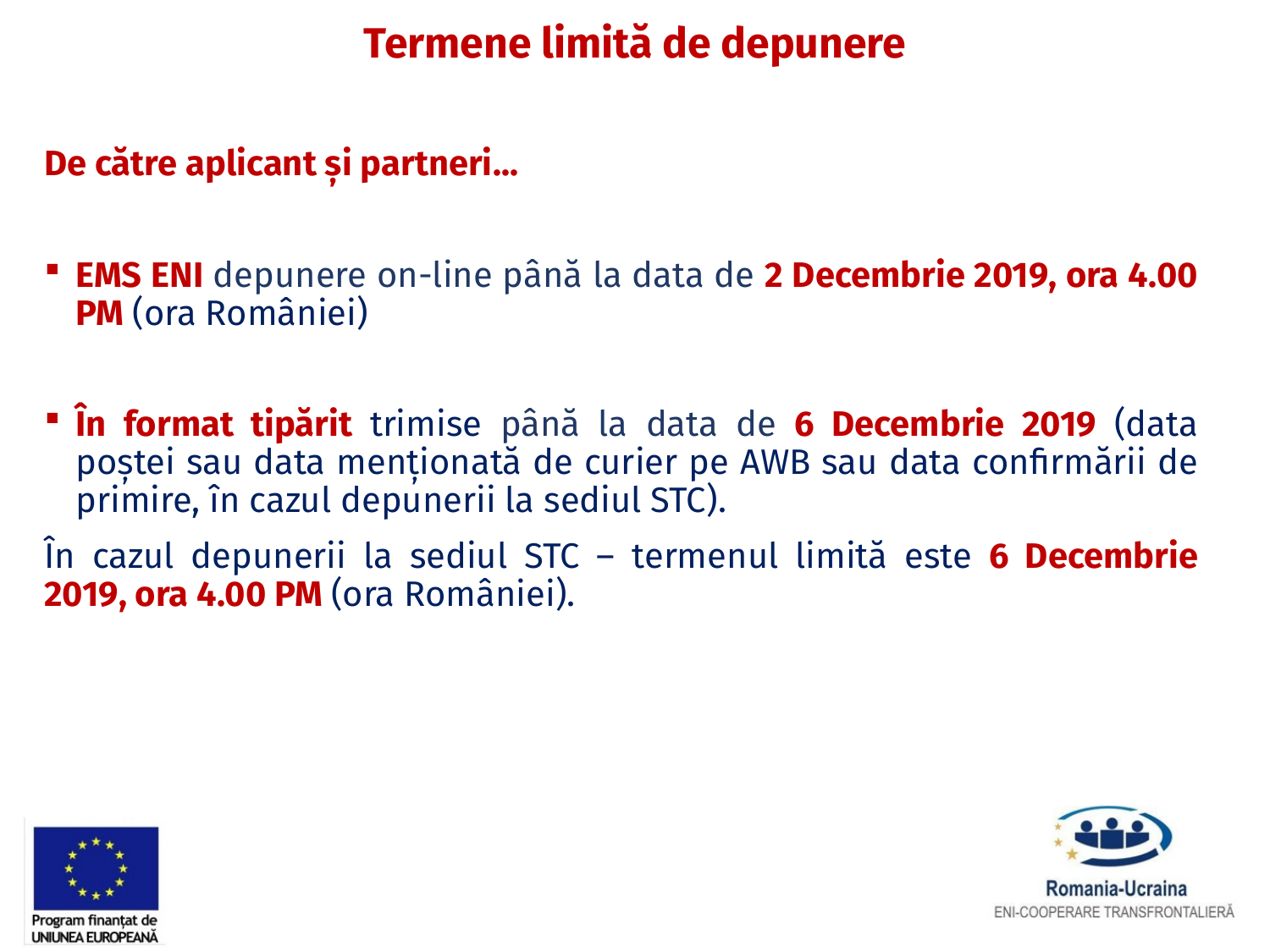

# Termene limită de depunere
De către aplicant și partneri...

EMS ENI depunere on-line până la data de 2 Decembrie 2019, ora 4.00 PM (ora României)

În format tipărit trimise până la data de 6 Decembrie 2019 (data poștei sau data menționată de curier pe AWB sau data confirmării de primire, în cazul depunerii la sediul STC).
În cazul depunerii la sediul STC – termenul limită este 6 Decembrie 2019, ora 4.00 PM (ora României).